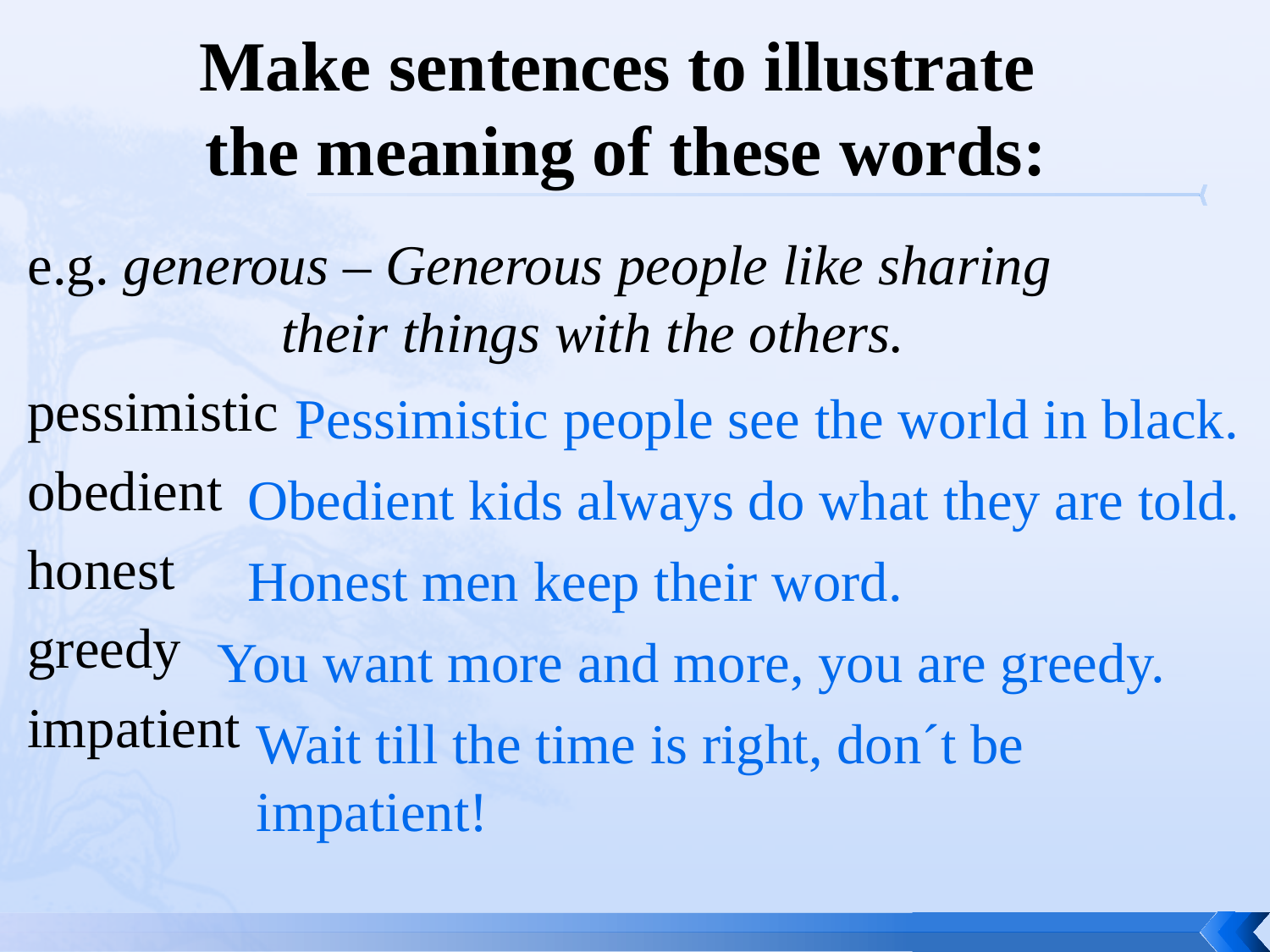

# Make sentences to illustrate the meaning of these words:
e.g. generous – Generous people like sharing 			their things with the others.
pessimistic
obedient
honest
greedy
impatient
Pessimistic people see the world in black.
Obedient kids always do what they are told.
Honest men keep their word.
You want more and more, you are greedy.
Wait till the time is right, don´t be impatient!